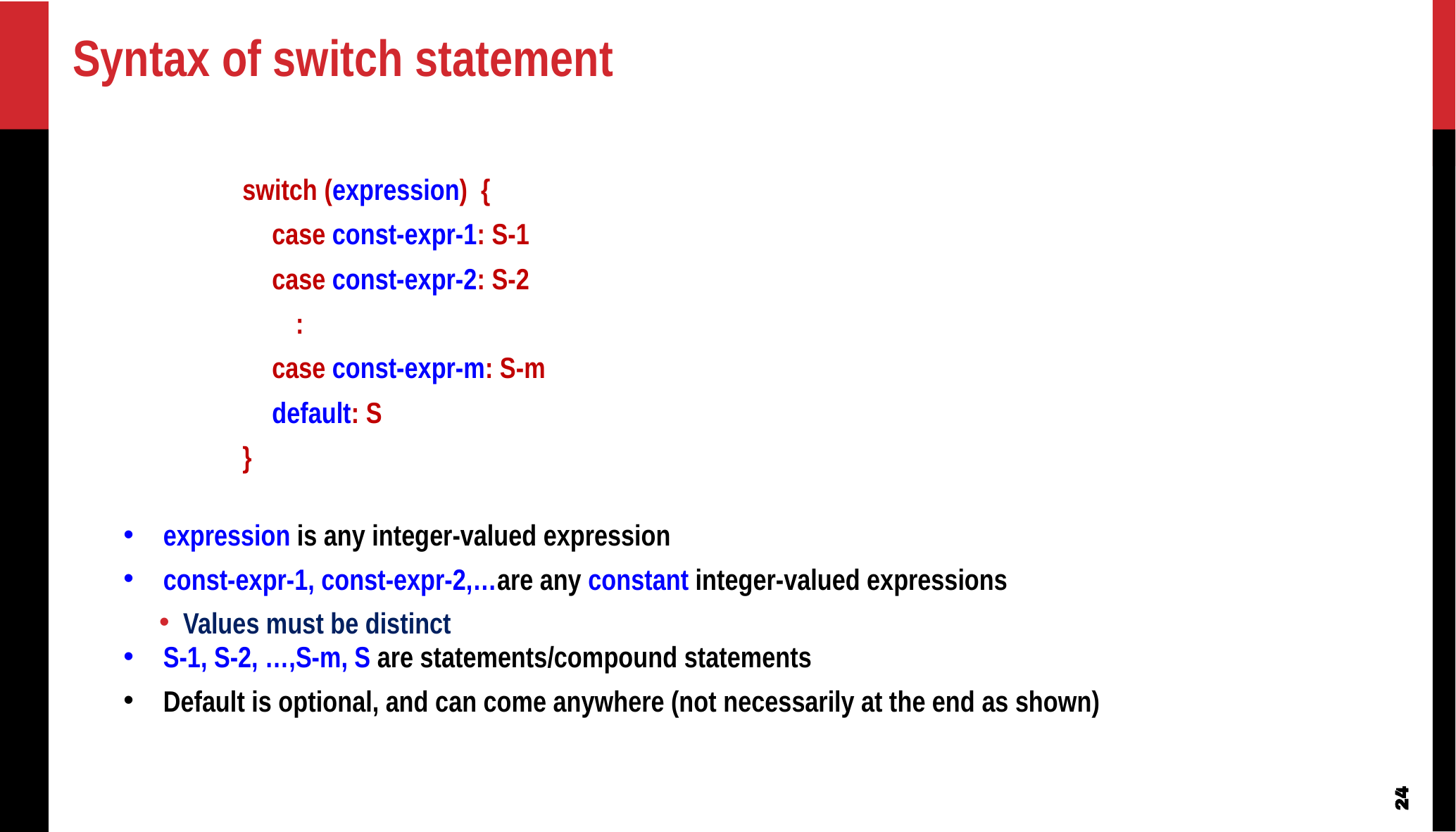

# Syntax of switch statement
switch (expression)  {
	case const-expr-1: S-1
	case const-expr-2: S-2
        :
	case const-expr-m: S-m
	default: S
}

expression is any integer-valued expression
const-expr-1, const-expr-2,…are any constant integer-valued expressions
Values must be distinct
S-1, S-2, …,S-m, S are statements/compound statements
Default is optional, and can come anywhere (not necessarily at the end as shown)
24